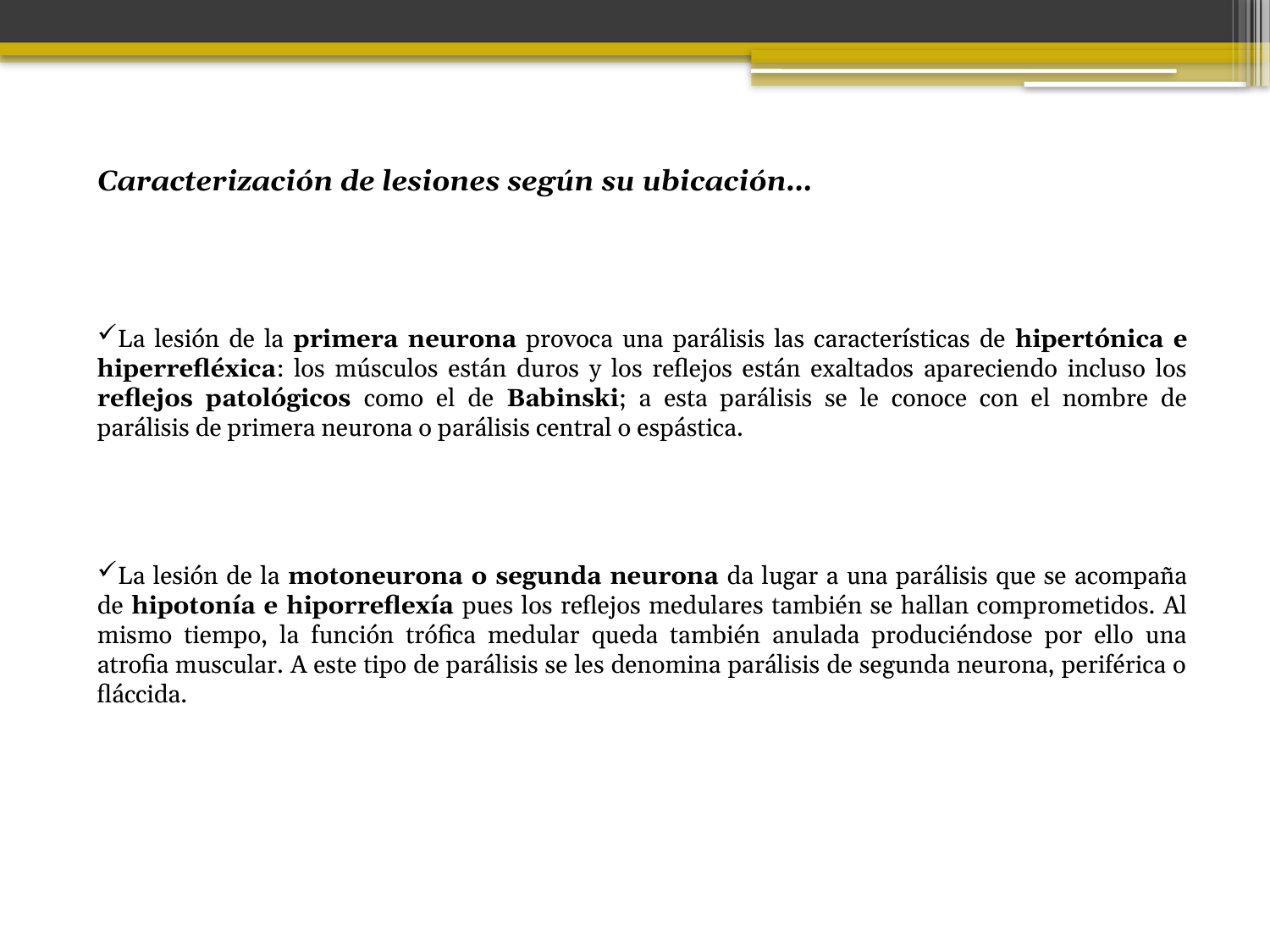

Caracterización de lesiones según su ubicación…

La lesión de la primera neurona provoca una parálisis las características de hipertónica e hiperrefléxica: los músculos están duros y los reflejos están exaltados apareciendo incluso los reflejos patológicos como el de Babinski; a esta parálisis se le conoce con el nombre de parálisis de primera neurona o parálisis central o espástica.

La lesión de la motoneurona o segunda neurona da lugar a una parálisis que se acompaña de hipotonía e hiporreflexía pues los reflejos medulares también se hallan comprometidos. Al mismo tiempo, la función trófica medular queda también anulada produciéndose por ello una atrofia muscular. A este tipo de parálisis se les denomina parálisis de segunda neurona, periférica o fláccida.